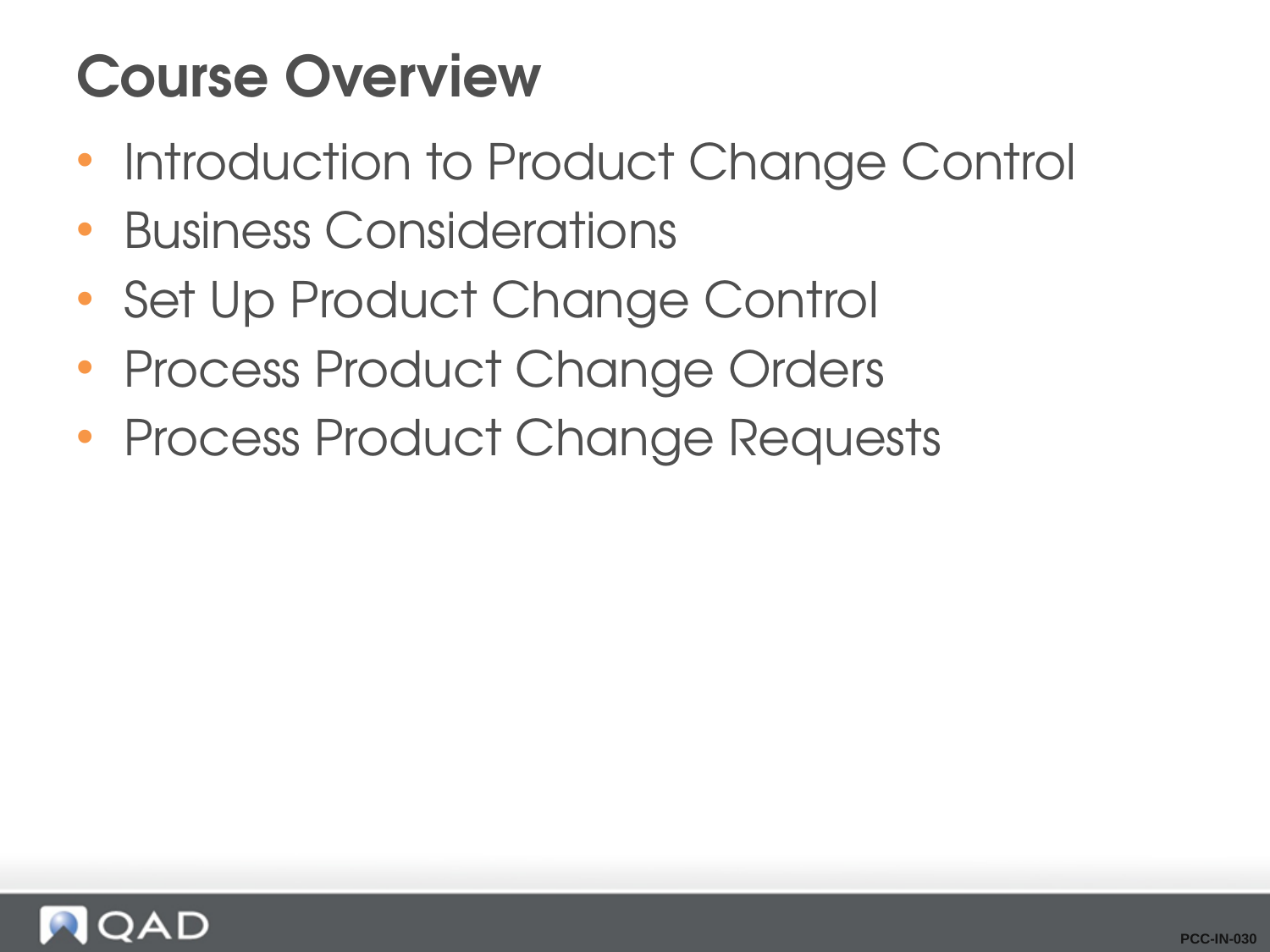

# Course Overview
Introduction to Product Change Control
Business Considerations
Set Up Product Change Control
Process Product Change Orders
Process Product Change Requests

PCC-IN-030